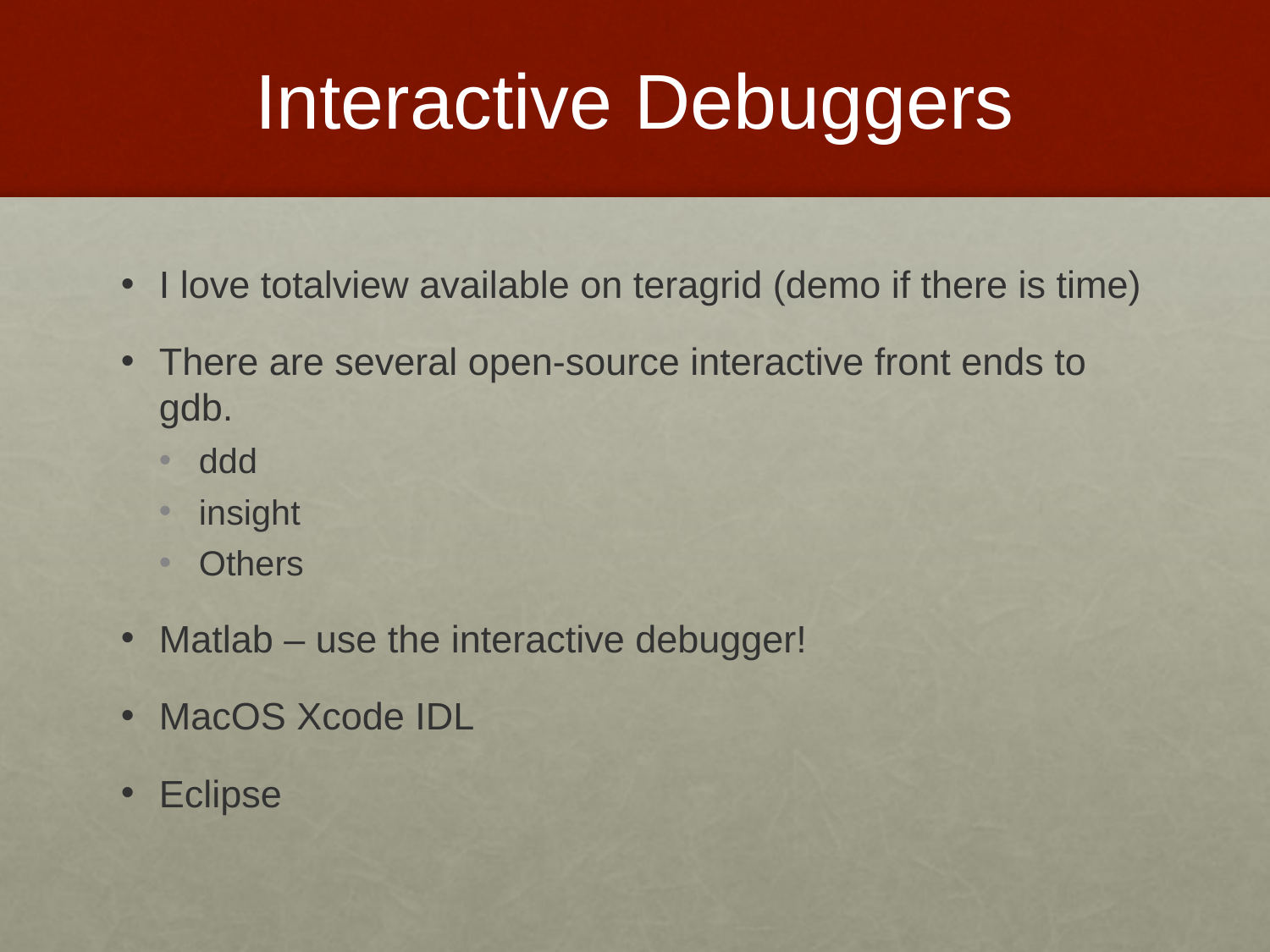

# Interactive Debuggers
I love totalview available on teragrid (demo if there is time)
There are several open-source interactive front ends to gdb.
ddd
insight
Others
Matlab – use the interactive debugger!
MacOS Xcode IDL
Eclipse